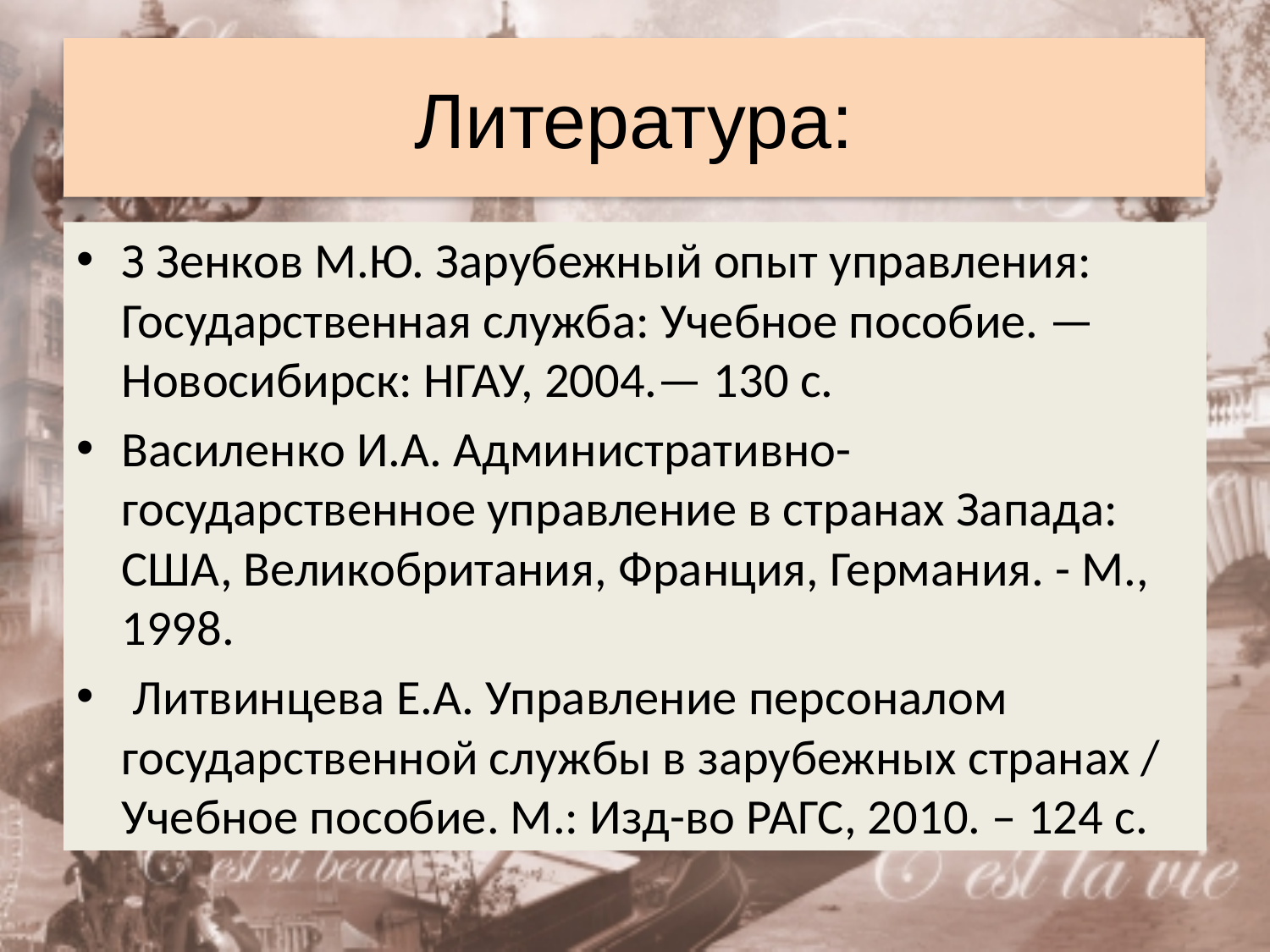

# Литература:
З Зенков М.Ю. Зарубежный опыт управления: Государственная служба: Учебное пособие. — Новосибирск: НГАУ, 2004.— 130 с.
Василенко И.А. Административно-государственное управление в странах Запада: США, Великобритания, Франция, Германия. - М., 1998.
 Литвинцева Е.А. Управление персоналом государственной службы в зарубежных странах / Учебное пособие. М.: Изд-во РАГС, 2010. – 124 с.